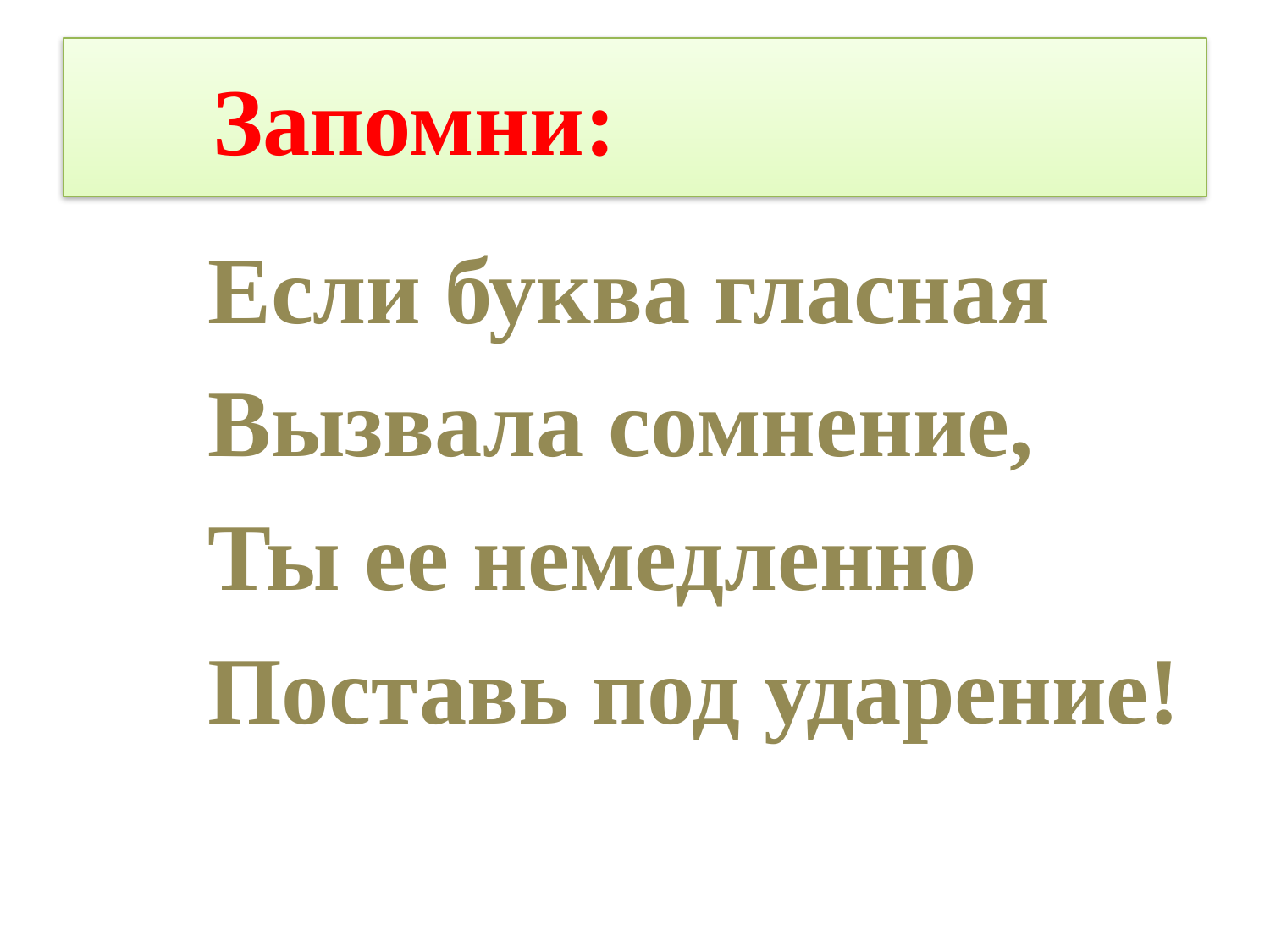

# Запомни:
Если буква гласная
Вызвала сомнение,
Ты ее немедленно
Поставь под ударение!